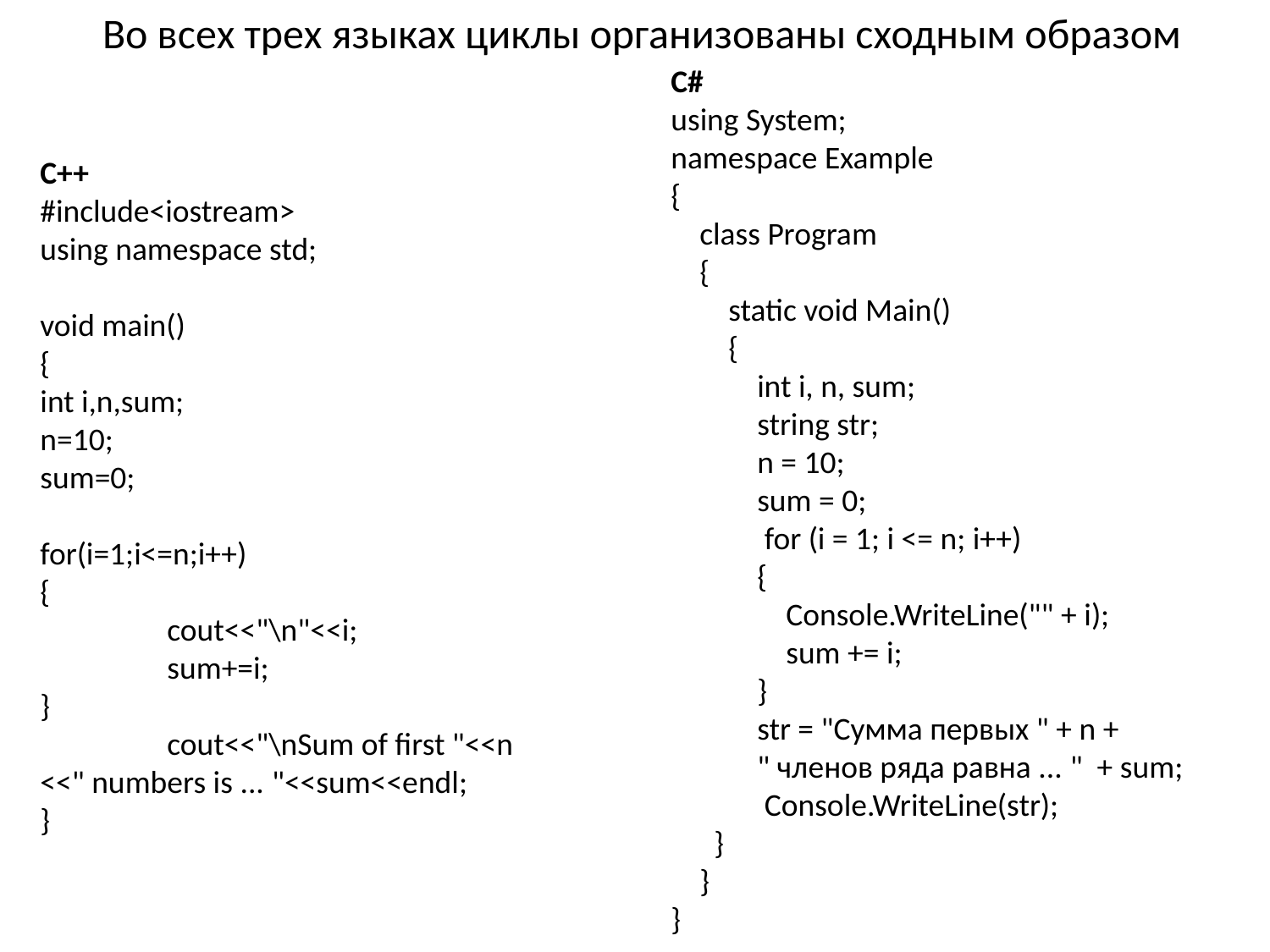

Во всех трех языках циклы организованы сходным образом
C#
using System;
namespace Example
{
    class Program
    {
        static void Main()
        {
            int i, n, sum;
            string str;
            n = 10;
            sum = 0;
             for (i = 1; i <= n; i++)
            {
                Console.WriteLine("" + i);
                sum += i;
            }
            str = "Сумма первых " + n +
            " членов ряда равна ... "  + sum;
             Console.WriteLine(str);
      }
    }
}
C++
#include<iostream>
using namespace std;

void main()
{
int i,n,sum;
n=10;
sum=0;

for(i=1;i<=n;i++)
{
	cout<<"\n"<<i;
	sum+=i;
}
	cout<<"\nSum of first "<<n
<<" numbers is ... "<<sum<<endl;
}